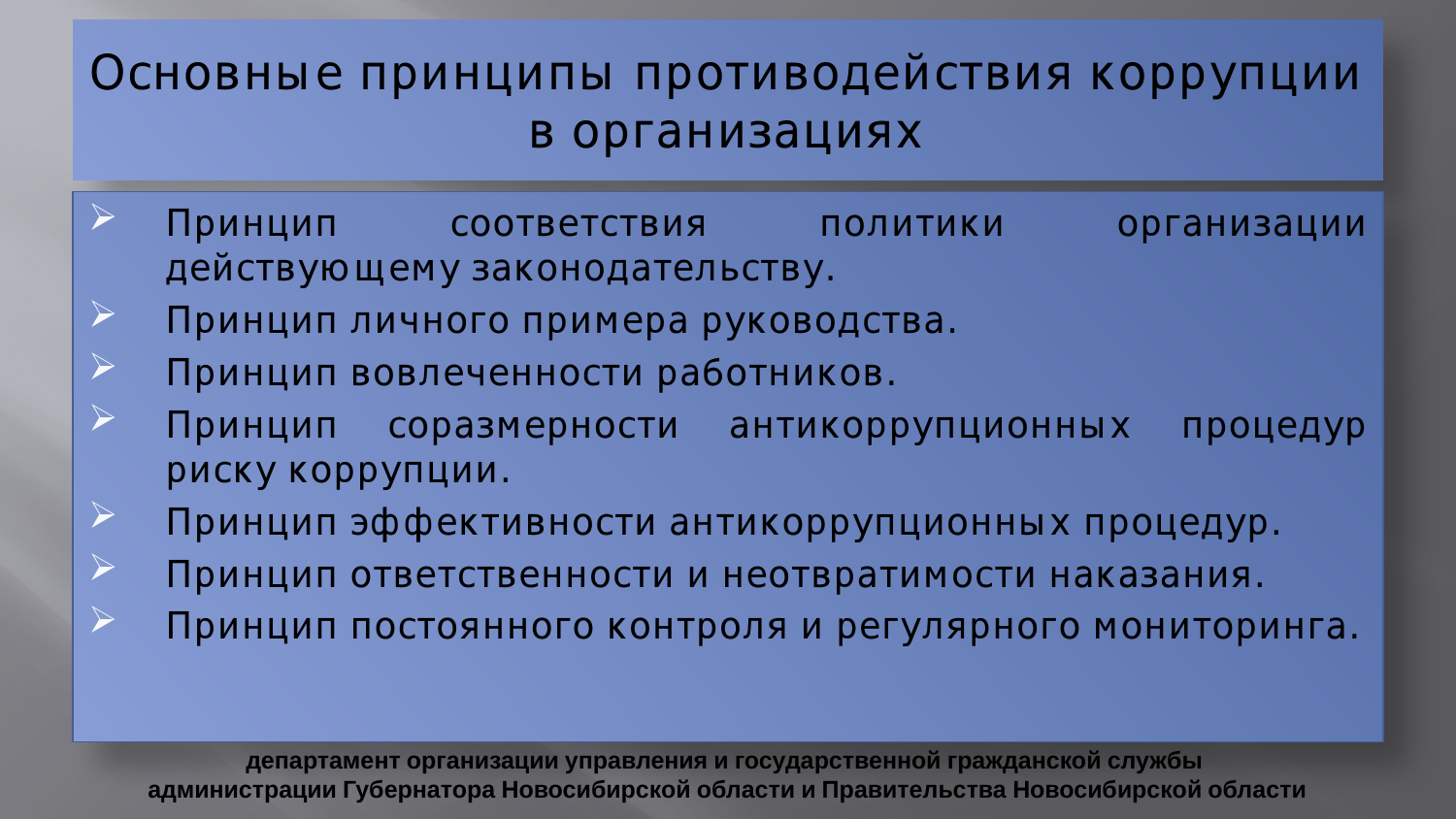

# Основные принципы противодействия коррупции в организациях
Принцип соответствия политики организации действующему законодательству.
Принцип личного примера руководства.
Принцип вовлеченности работников.
Принцип соразмерности антикоррупционных процедур риску коррупции.
Принцип эффективности антикоррупционных процедур.
Принцип ответственности и неотвратимости наказания.
Принцип постоянного контроля и регулярного мониторинга.

департамент организации управления и государственной гражданской службы
администрации Губернатора Новосибирской области и Правительства Новосибирской области